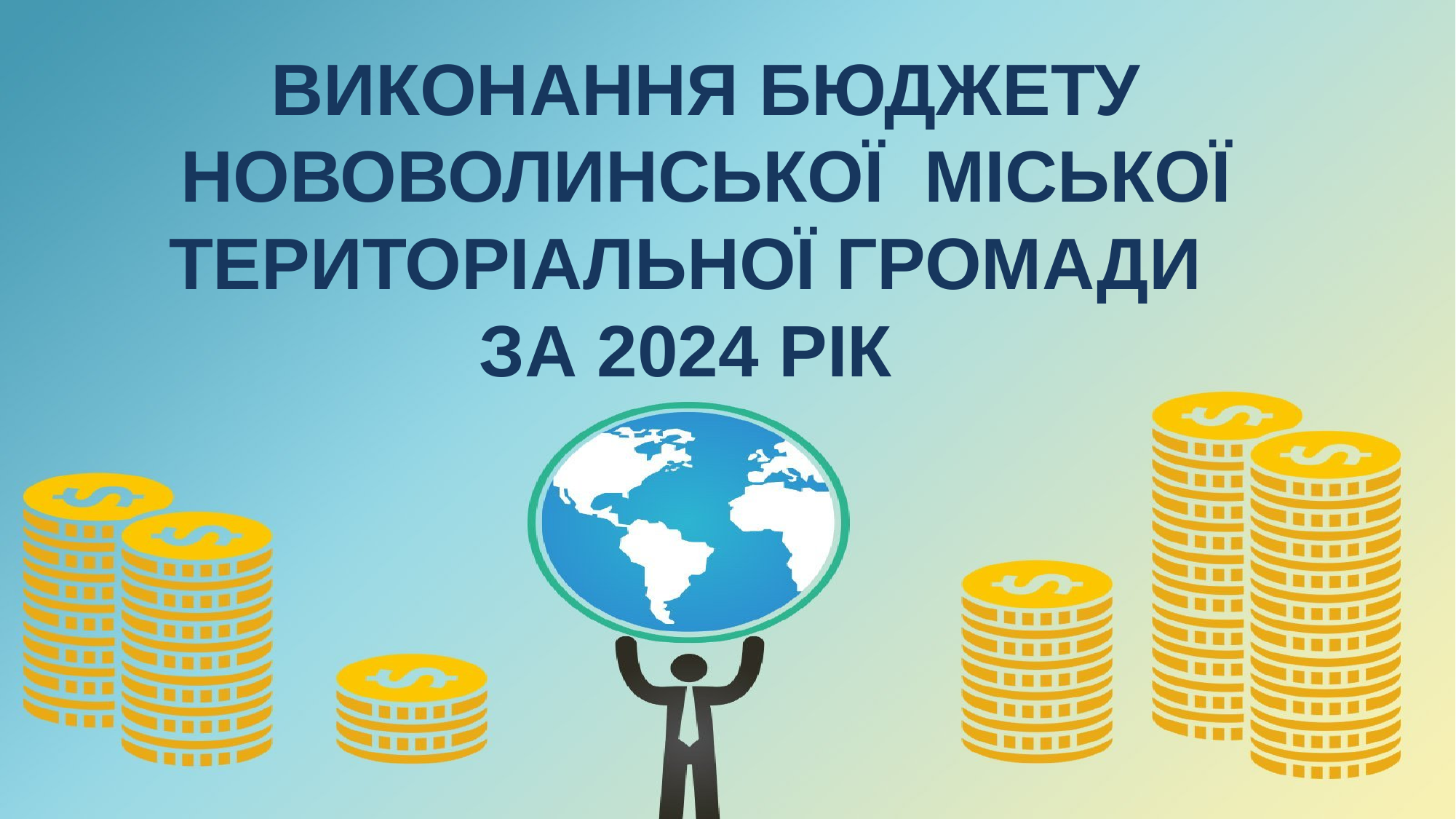

# Виконання бюджету НОВОВОЛИНСЬКої  МІСЬКої ТЕРИТОРІАЛЬНої ГРОМАди за 2024 рік